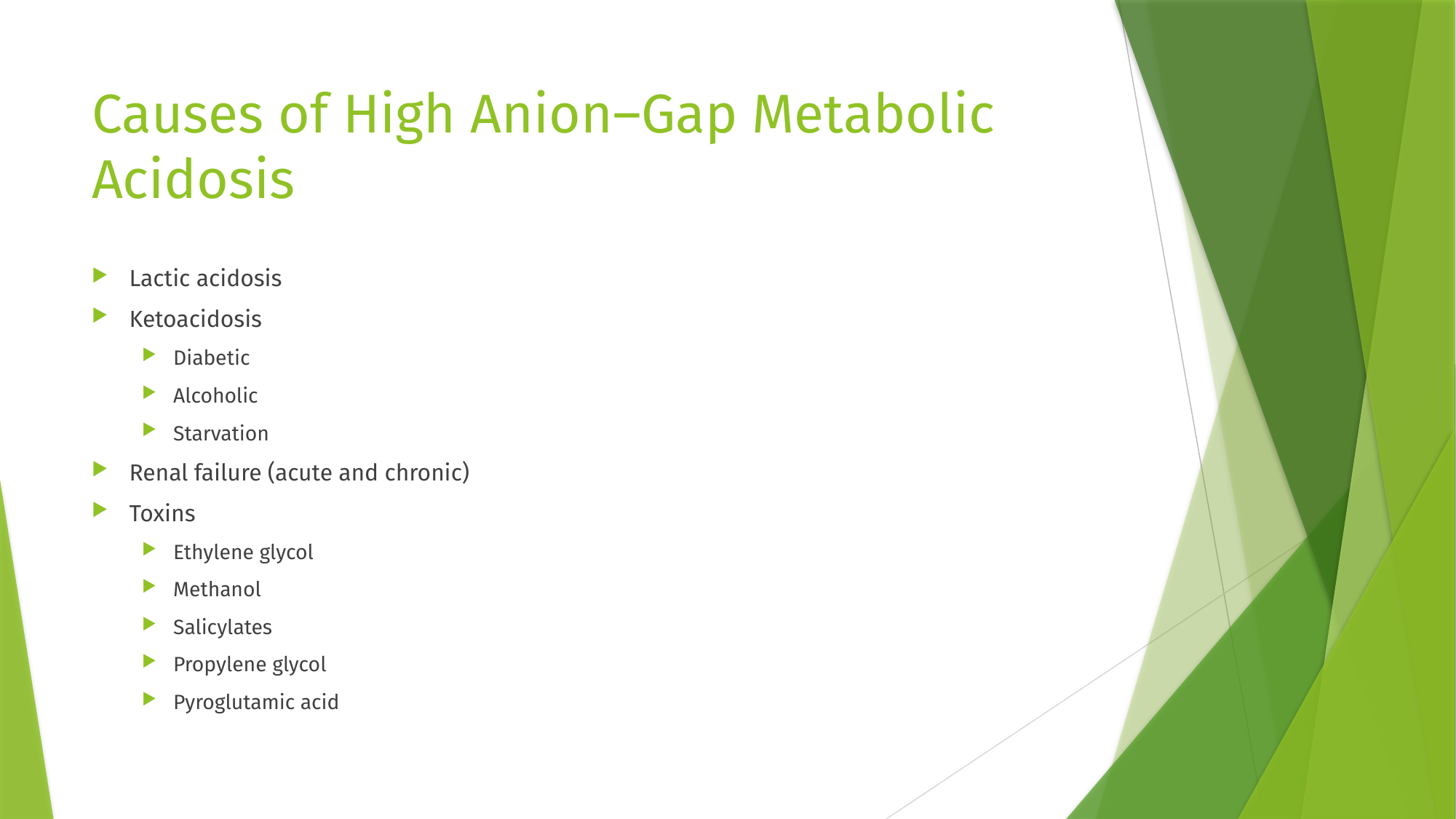

# Causes of High Anion–Gap Metabolic Acidosis
Lactic acidosis
Ketoacidosis
Diabetic
Alcoholic
Starvation
Renal failure (acute and chronic)
Toxins
Ethylene glycol
Methanol
Salicylates
Propylene glycol
Pyroglutamic acid